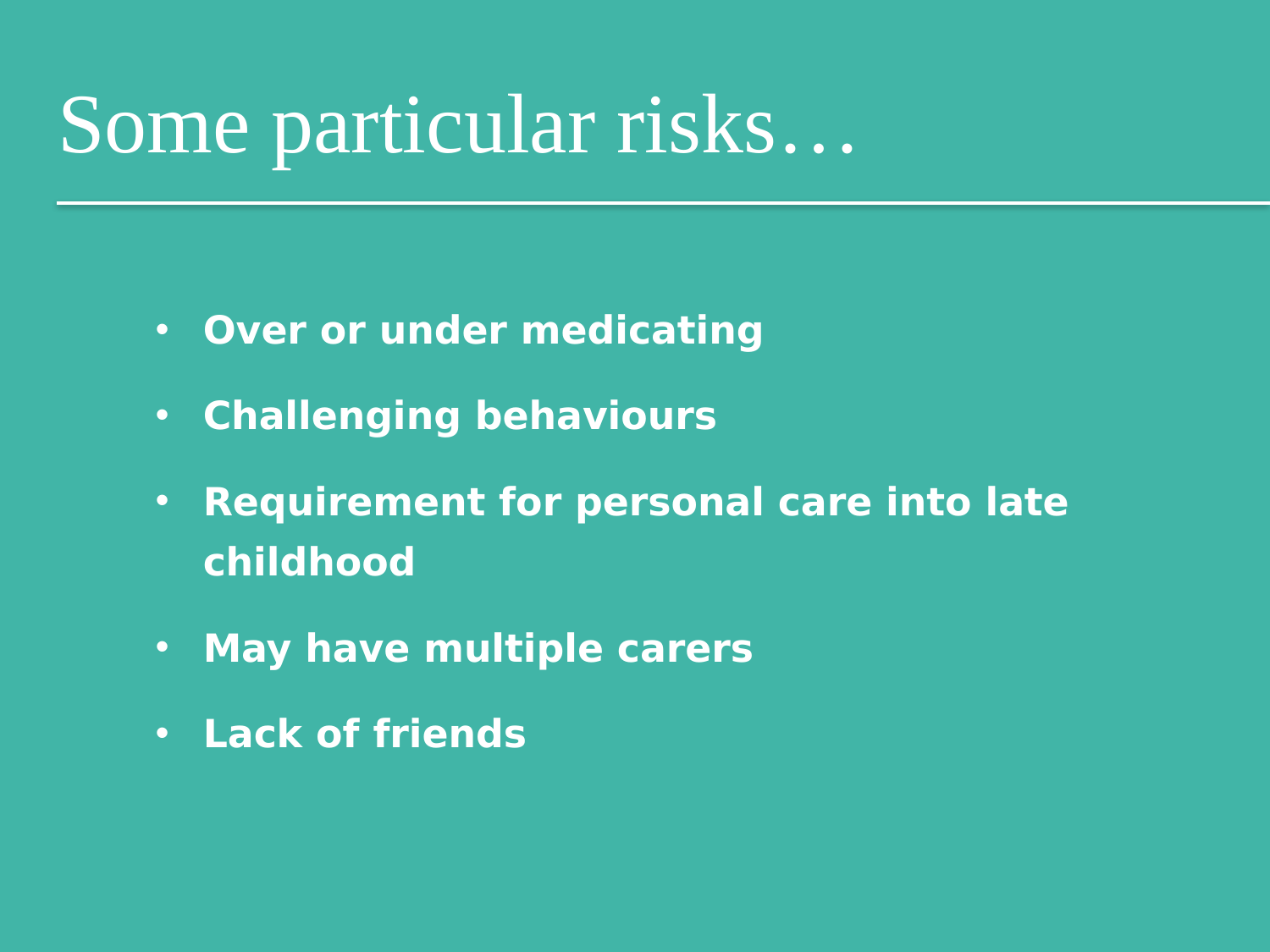

Some particular risks…
Over or under medicating
Challenging behaviours
Requirement for personal care into late childhood
May have multiple carers
Lack of friends